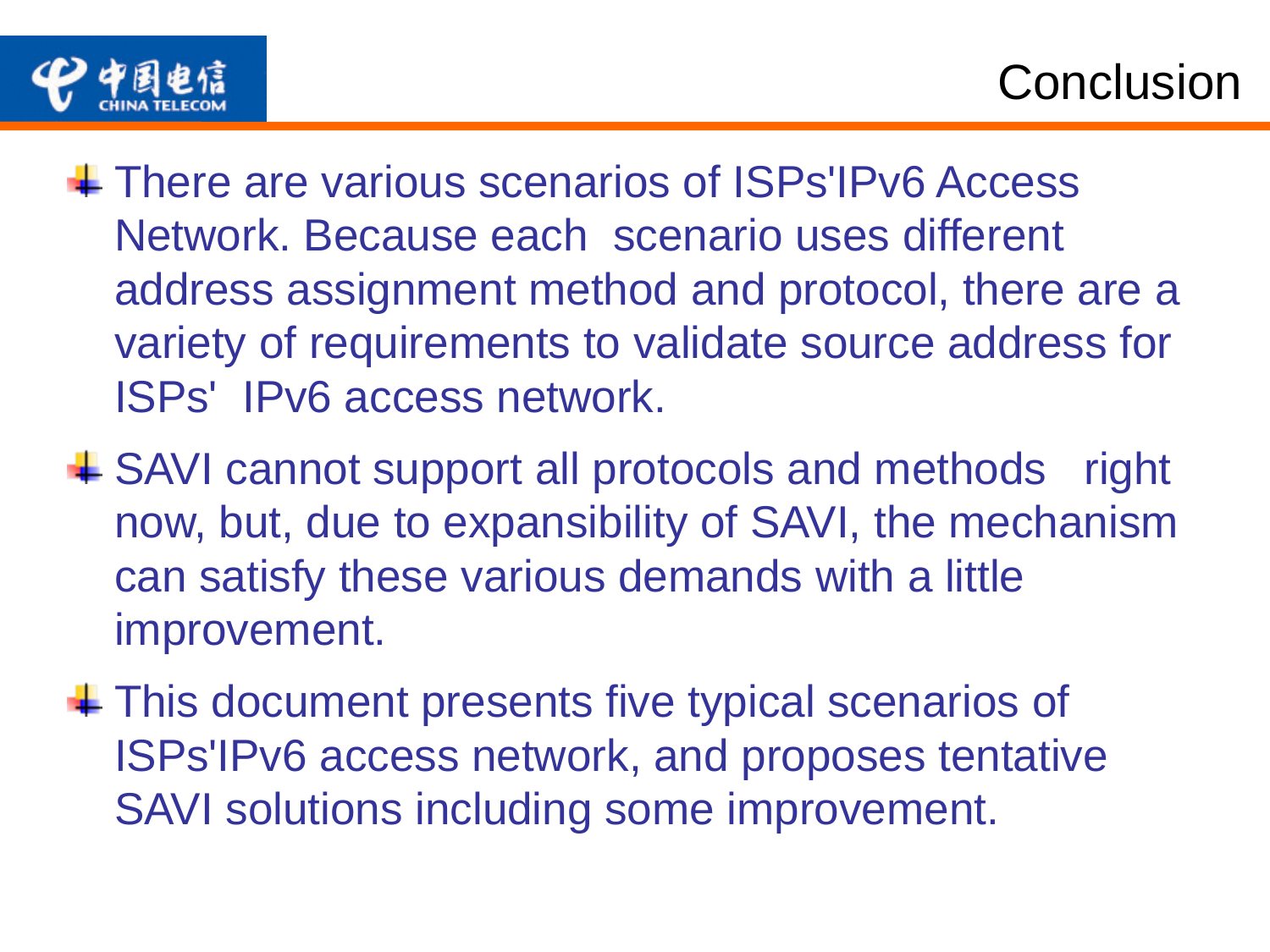

# Conclusion
There are various scenarios of ISPs'IPv6 Access Network. Because each  scenario uses different address assignment method and protocol, there are a variety of requirements to validate source address for ISPs'  IPv6 access network.
SAVI cannot support all protocols and methods   right now, but, due to expansibility of SAVI, the mechanism can satisfy these various demands with a little improvement.
This document presents five typical scenarios of ISPs'IPv6 access network, and proposes tentative SAVI solutions including some improvement.